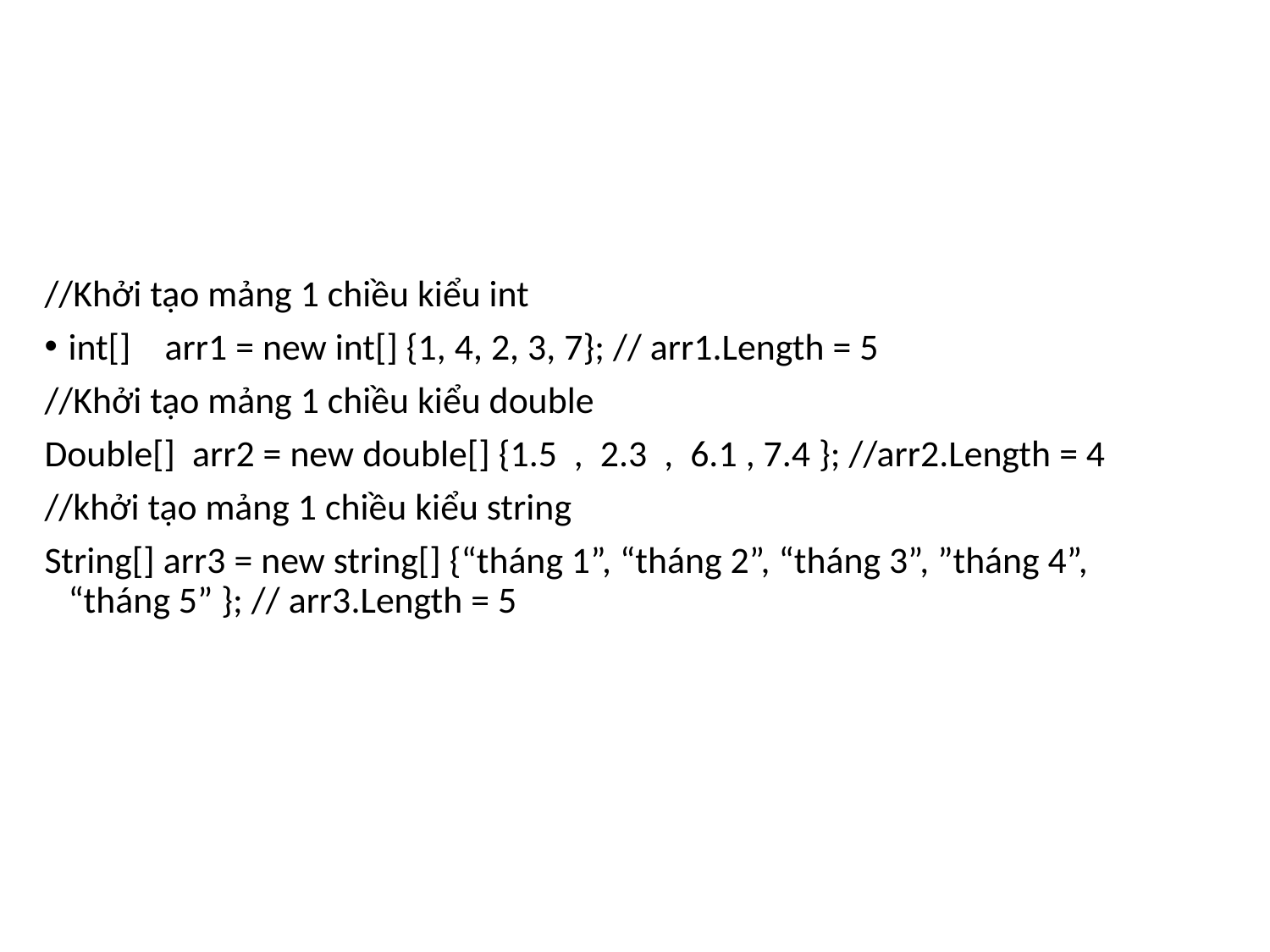

#
//Khởi tạo mảng 1 chiều kiểu int
int[]    arr1 = new int[] {1, 4, 2, 3, 7}; // arr1.Length = 5
//Khởi tạo mảng 1 chiều kiểu double
Double[]  arr2 = new double[] {1.5  ,  2.3  ,  6.1 , 7.4 }; //arr2.Length = 4
//khởi tạo mảng 1 chiều kiểu string
String[] arr3 = new string[] {“tháng 1”, “tháng 2”, “tháng 3”, ”tháng 4”, “tháng 5” }; // arr3.Length = 5